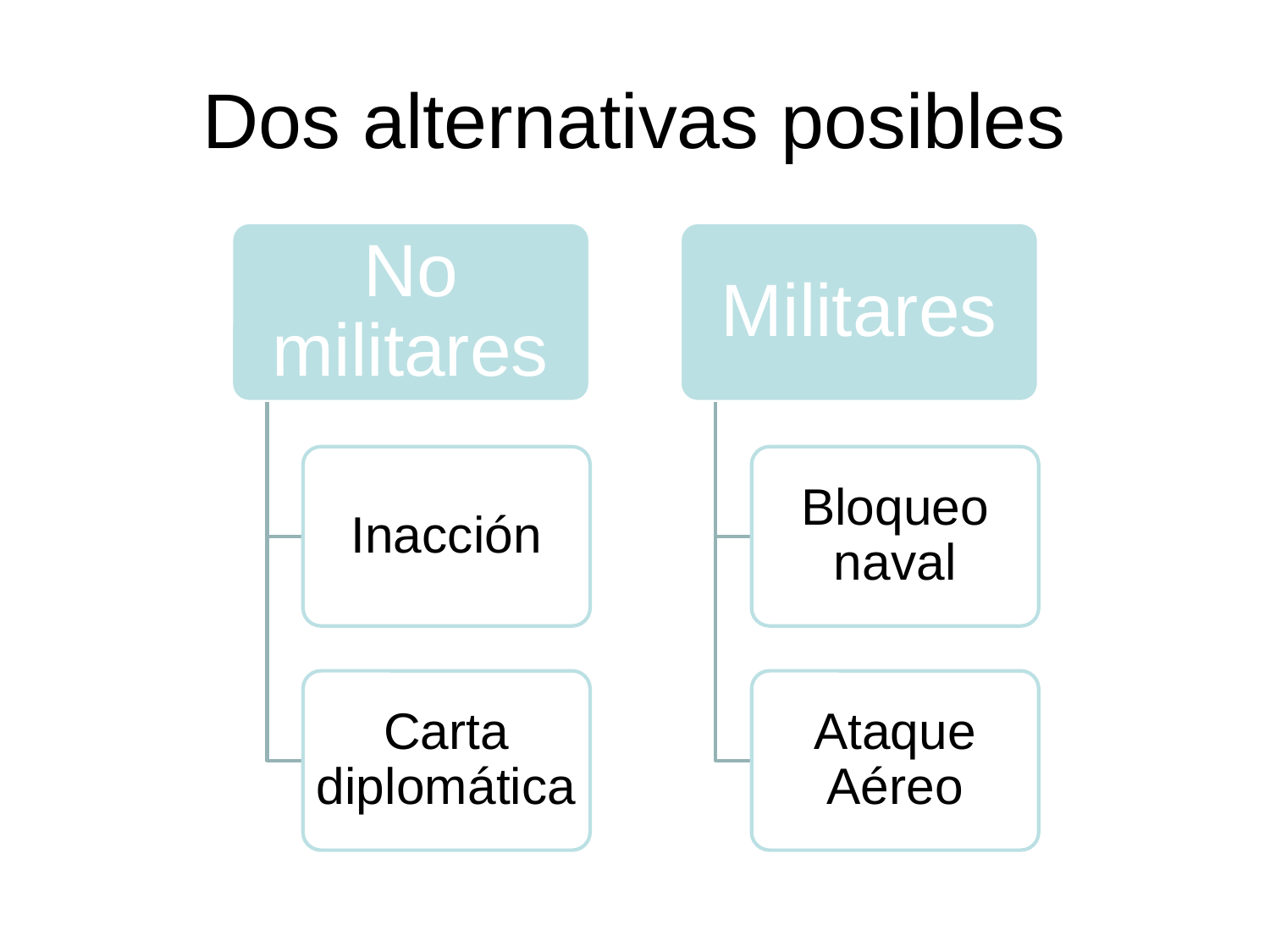

# Dos alternativas posibles
No militares
Inacción
Carta diplomática
Militares
Bloqueo naval
Ataque Aéreo